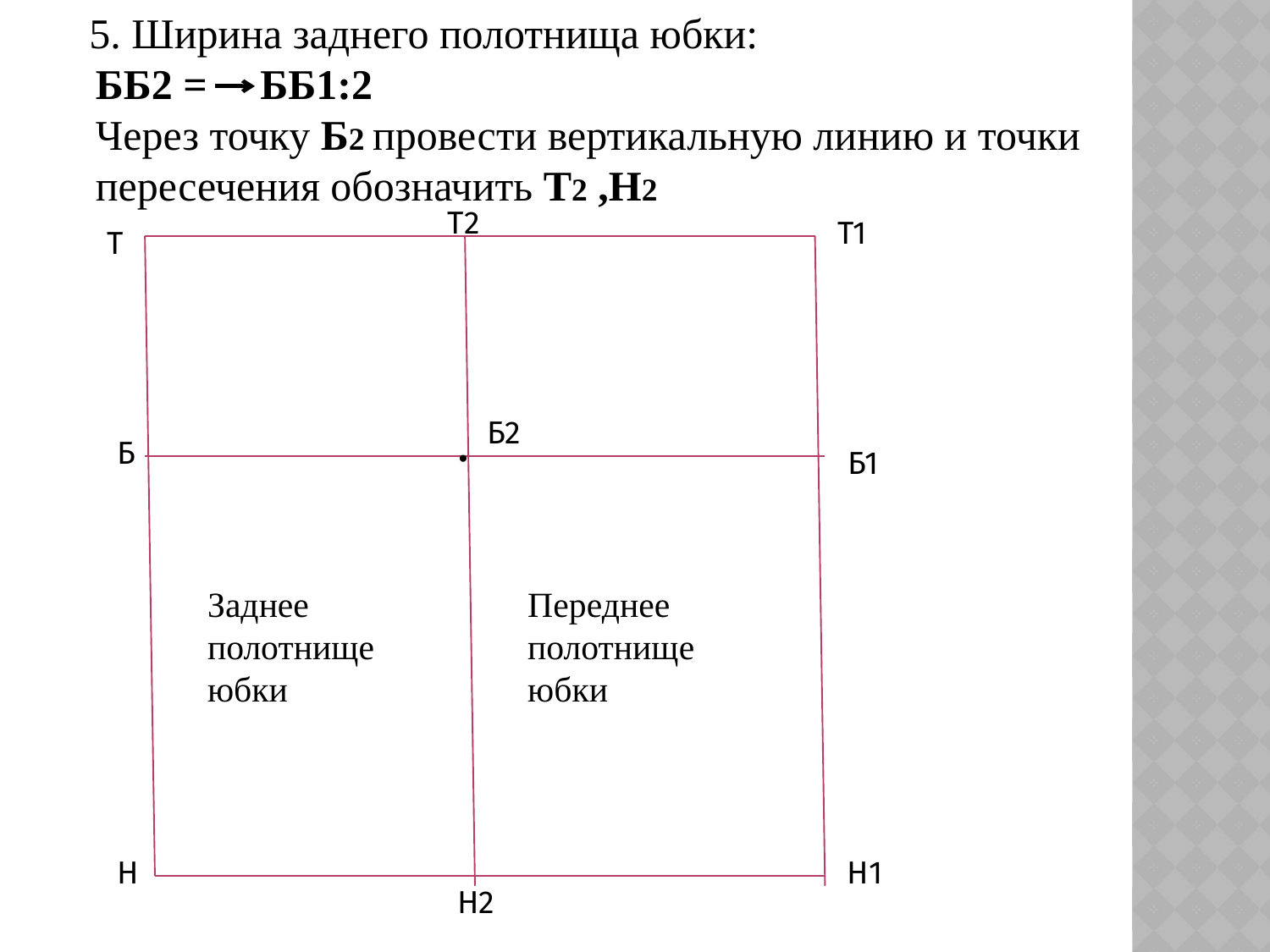

5. Ширина заднего полотнища юбки:                             ББ2 =     ББ1:2                                                                Через точку Б2 провести вертикальную линию и точки пересечения обозначить Т2 ,Н2
Т2
Т1
Т
.
Б2
Б
Б1
Заднее полотнище юбки
Переднее полотнище юбки
Н
Н1
Н2